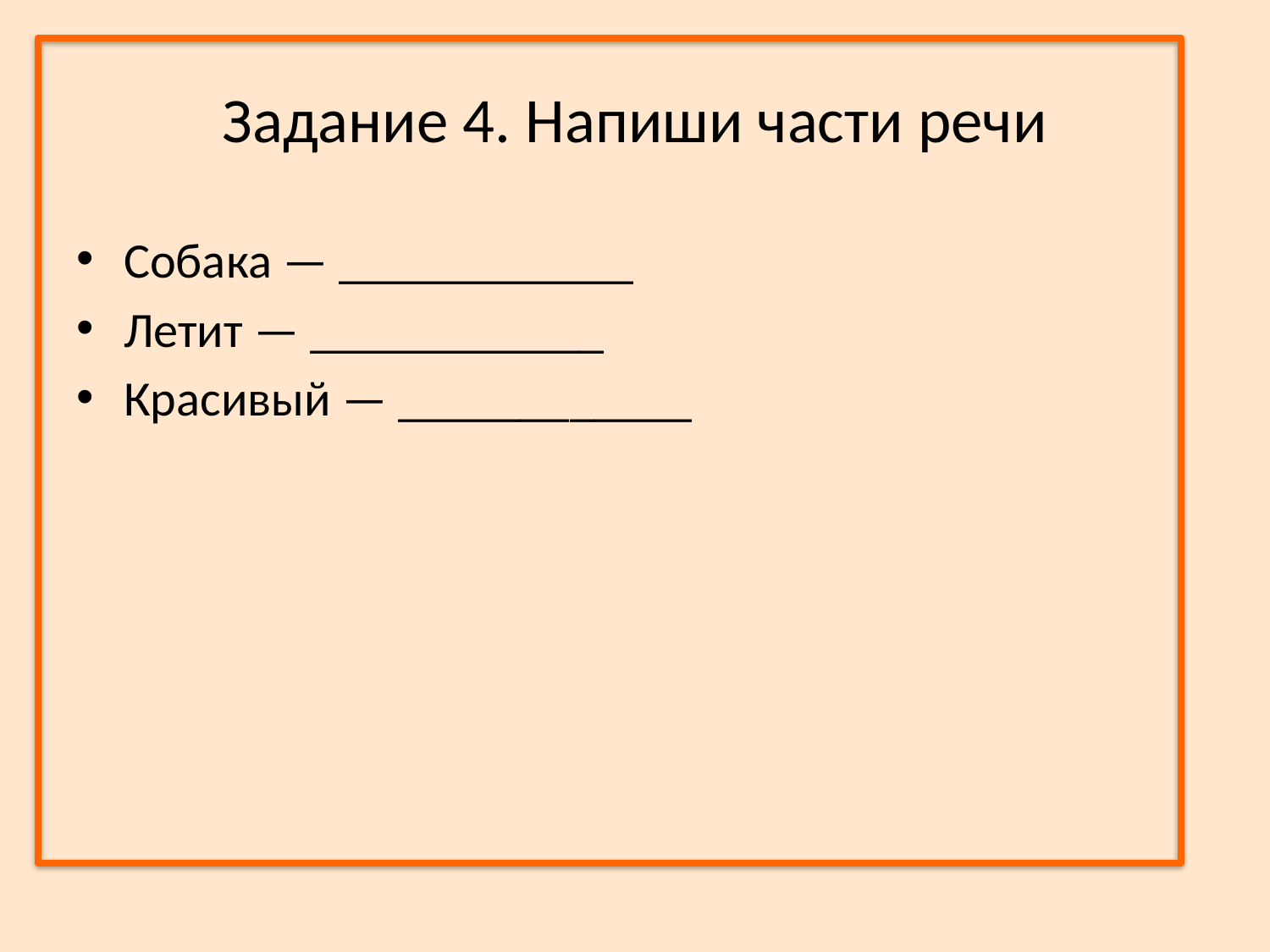

# Задание 4. Напиши части речи
Собака — ____________
Летит — ____________
Красивый — ____________